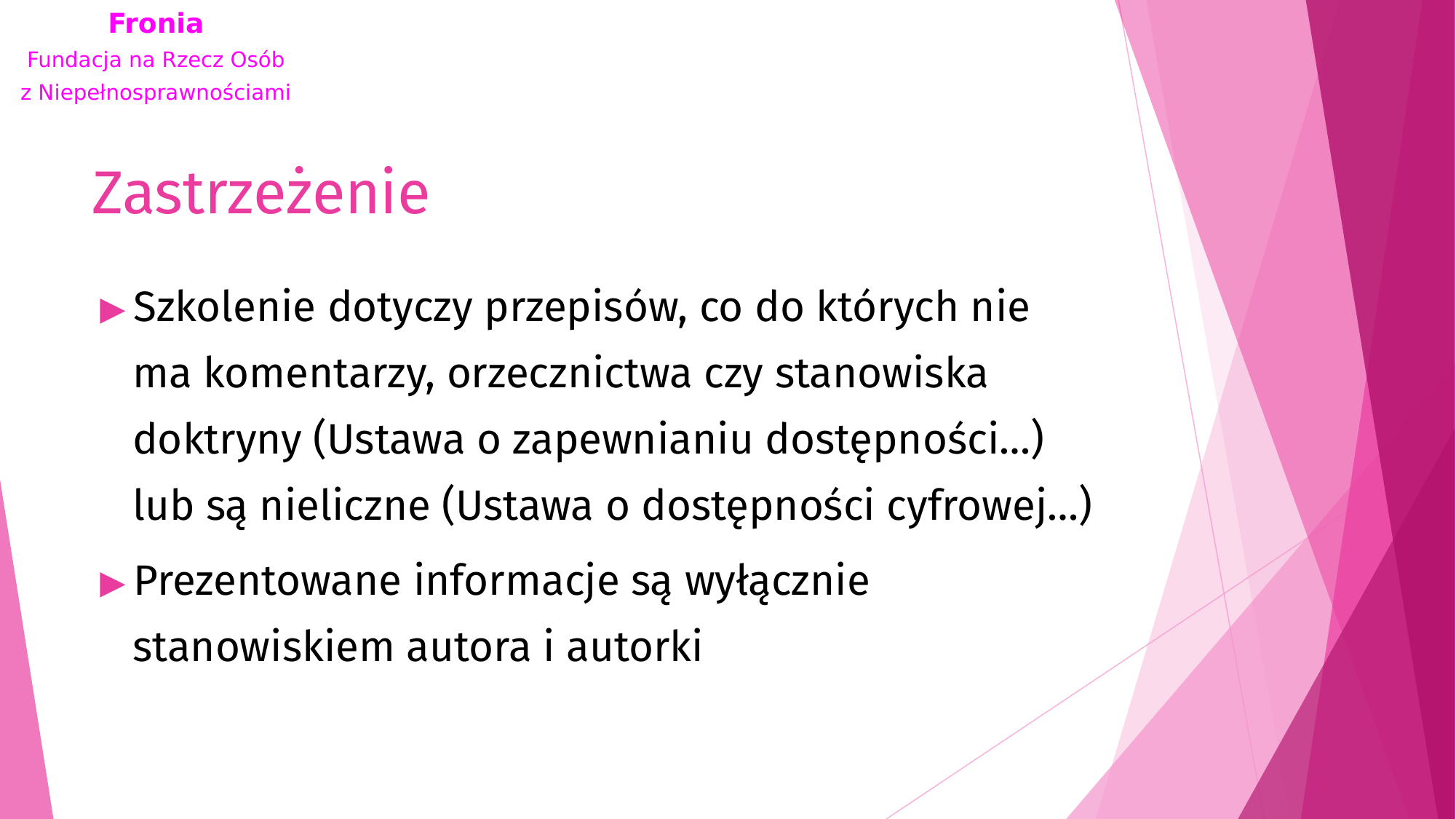

# Zastrzeżenie
Szkolenie dotyczy przepisów, co do których nie ma komentarzy, orzecznictwa czy stanowiska doktryny (Ustawa o zapewnianiu dostępności…) lub są nieliczne (Ustawa o dostępności cyfrowej…)
Prezentowane informacje są wyłącznie stanowiskiem autora i autorki